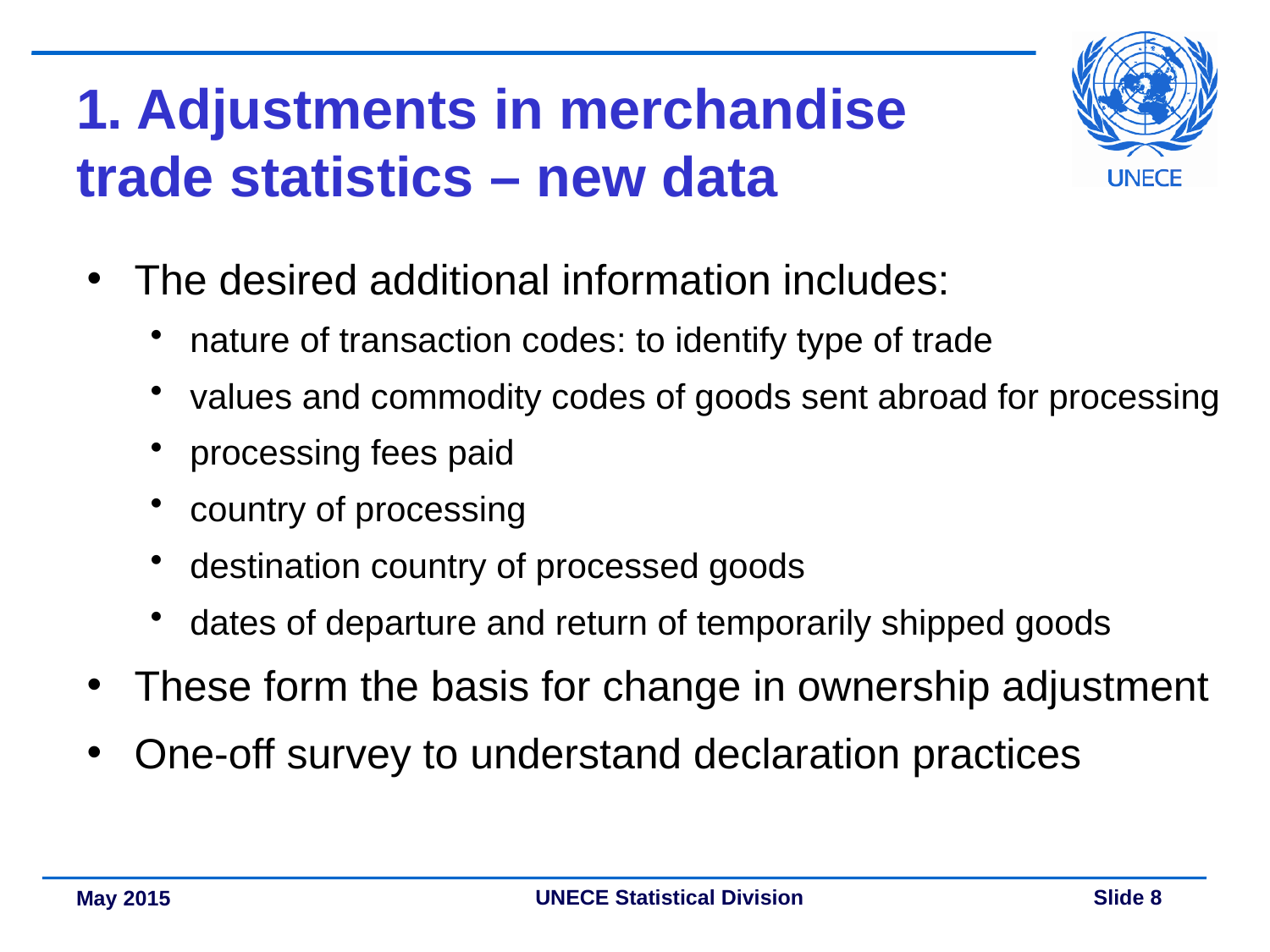

# 1. Adjustments in merchandise trade statistics – new data
The desired additional information includes:
nature of transaction codes: to identify type of trade
values and commodity codes of goods sent abroad for processing
processing fees paid
country of processing
destination country of processed goods
dates of departure and return of temporarily shipped goods
These form the basis for change in ownership adjustment
One-off survey to understand declaration practices
May 2015